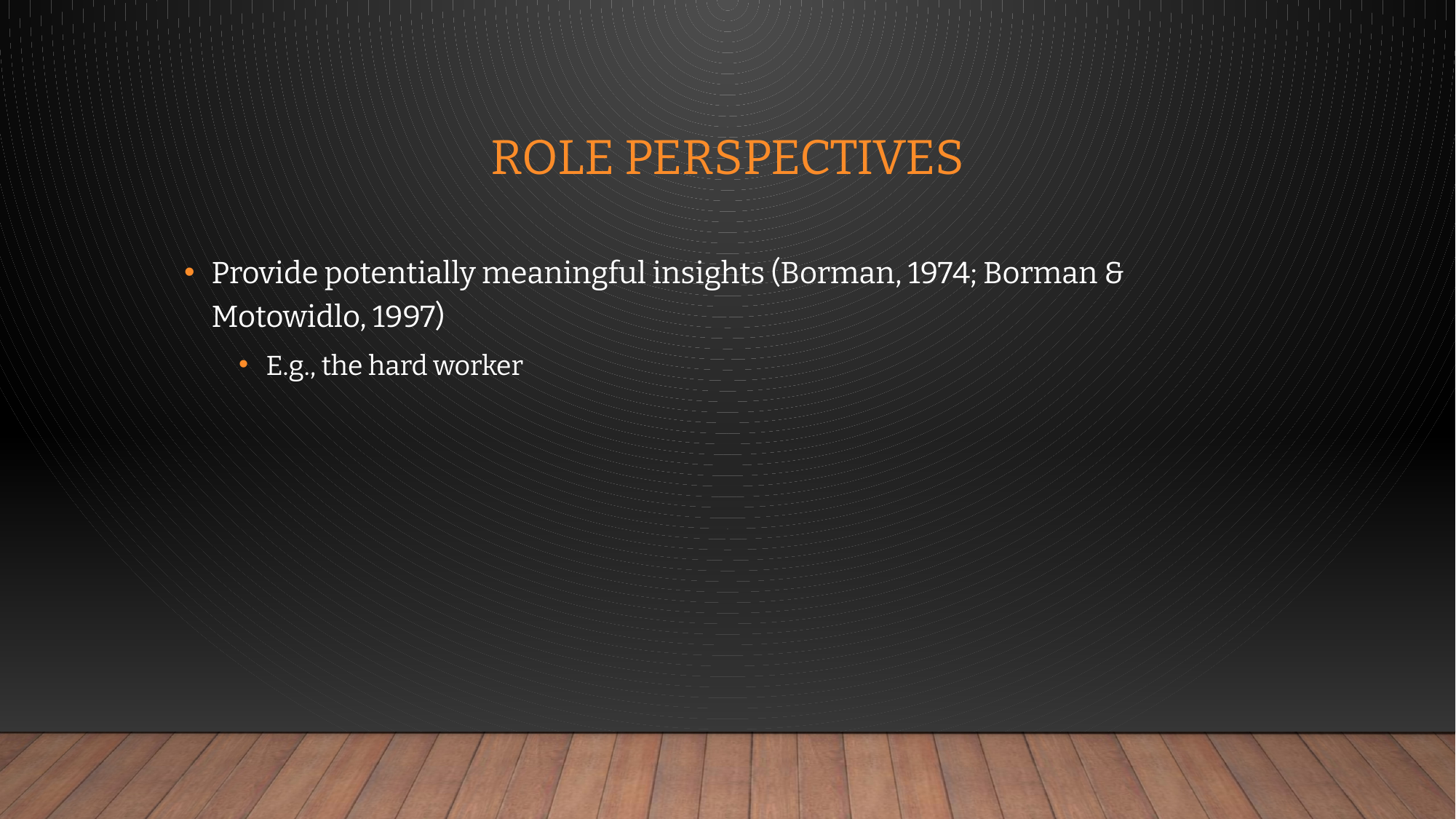

# Role Perspectives
Provide potentially meaningful insights (Borman, 1974; Borman & Motowidlo, 1997)
E.g., the hard worker